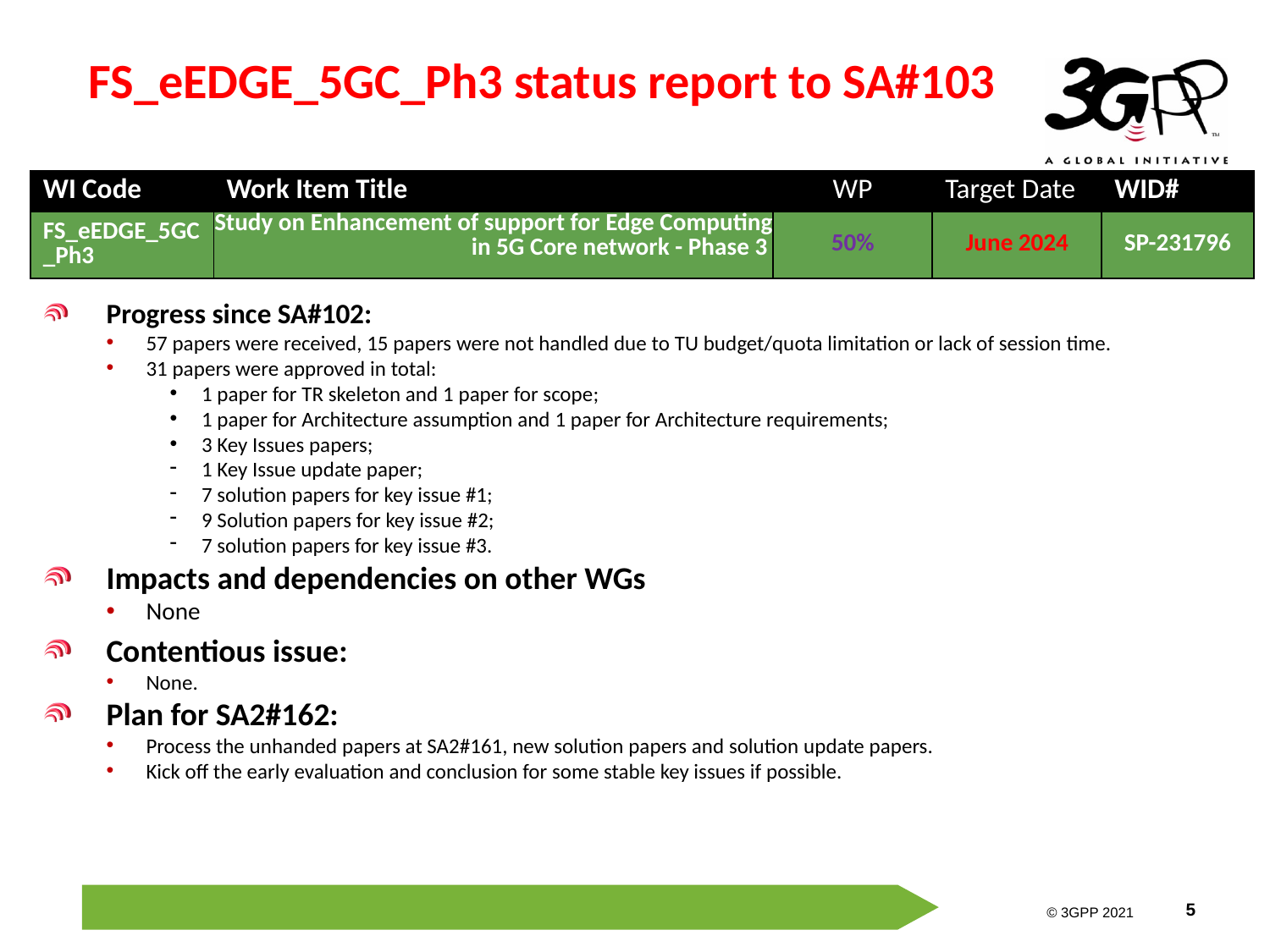

# FS_eEDGE_5GC_Ph3 status report to SA#103
| WI Code | Work Item Title | WP | Target Date | WID# |
| --- | --- | --- | --- | --- |
| FS\_eEDGE\_5GC\_Ph3 | Study on Enhancement of support for Edge Computing in 5G Core network - Phase 3 | 50% | June 2024 | SP-231796 |
Progress since SA#102:
57 papers were received, 15 papers were not handled due to TU budget/quota limitation or lack of session time.
31 papers were approved in total:
1 paper for TR skeleton and 1 paper for scope;
1 paper for Architecture assumption and 1 paper for Architecture requirements;
3 Key Issues papers;
1 Key Issue update paper;
7 solution papers for key issue #1;
9 Solution papers for key issue #2;
7 solution papers for key issue #3.
Impacts and dependencies on other WGs
None
Contentious issue:
None.
Plan for SA2#162:
Process the unhanded papers at SA2#161, new solution papers and solution update papers.
Kick off the early evaluation and conclusion for some stable key issues if possible.